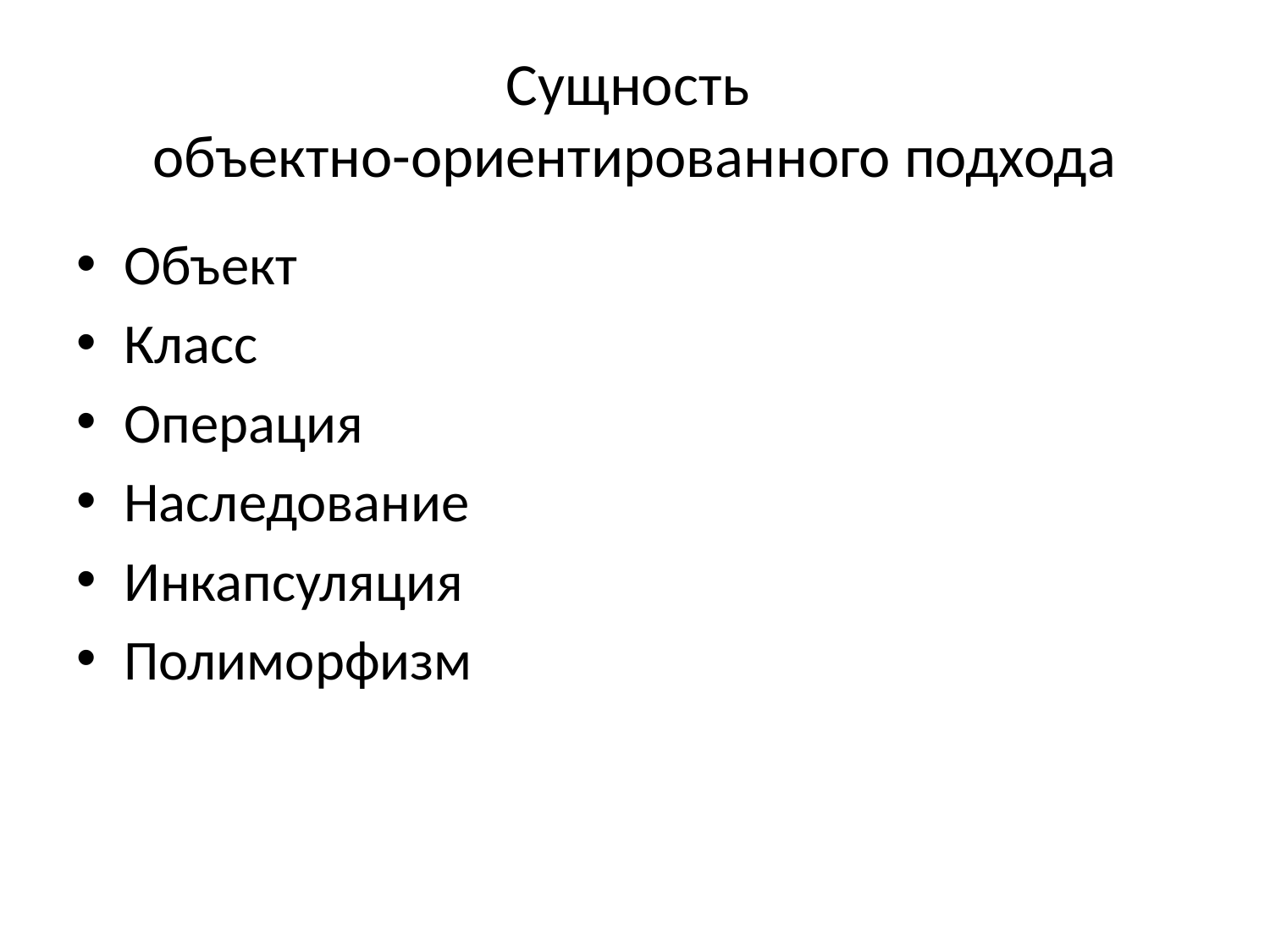

# Сущность объектно-ориентированного подхода
Объект
Класс
Операция
Наследование
Инкапсуляция
Полиморфизм